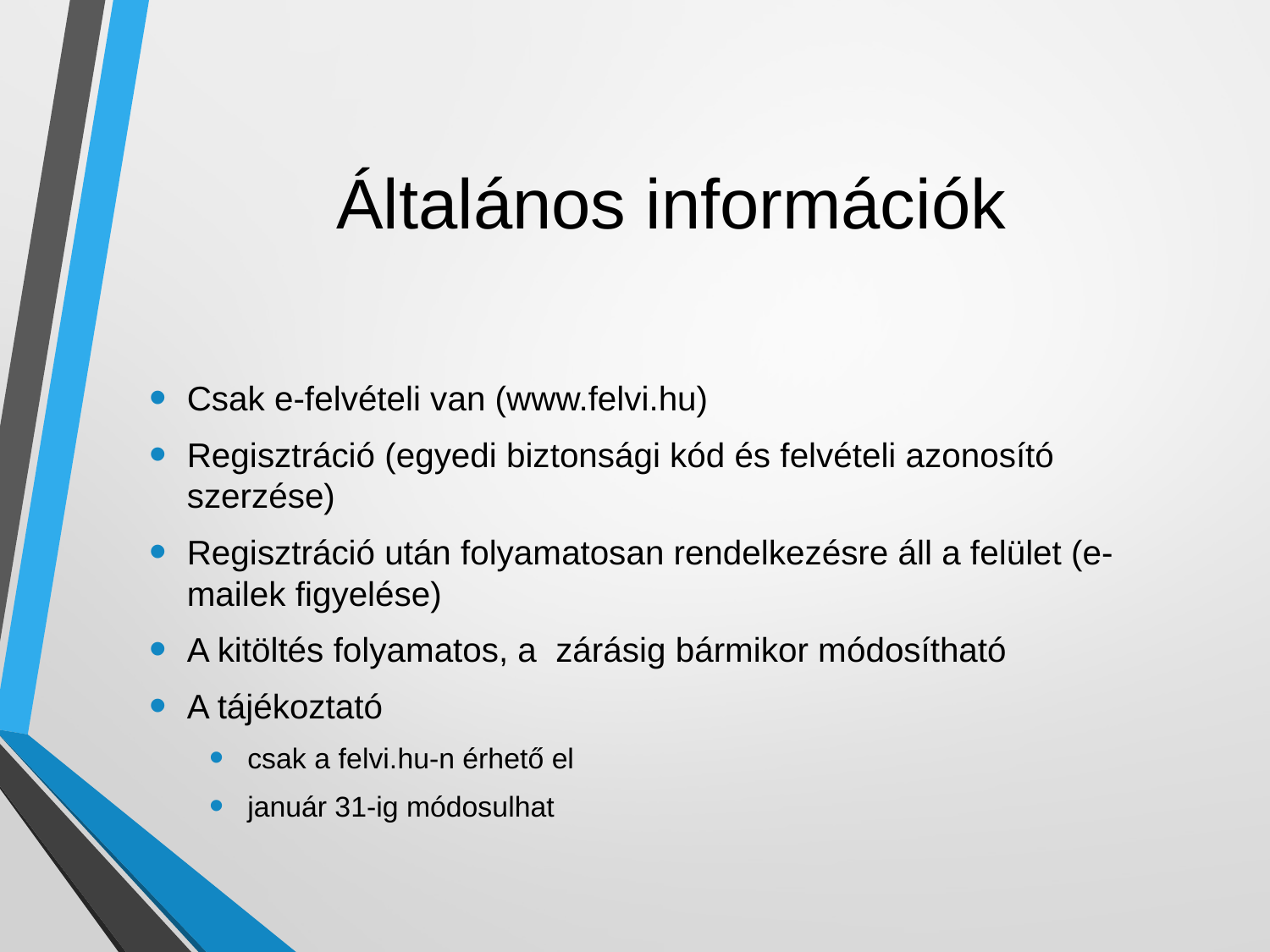

# Általános információk
Csak e-felvételi van (www.felvi.hu)
Regisztráció (egyedi biztonsági kód és felvételi azonosító szerzése)
Regisztráció után folyamatosan rendelkezésre áll a felület (e-mailek figyelése)
A kitöltés folyamatos, a  zárásig bármikor módosítható
A tájékoztató
csak a felvi.hu-n érhető el
január 31-ig módosulhat